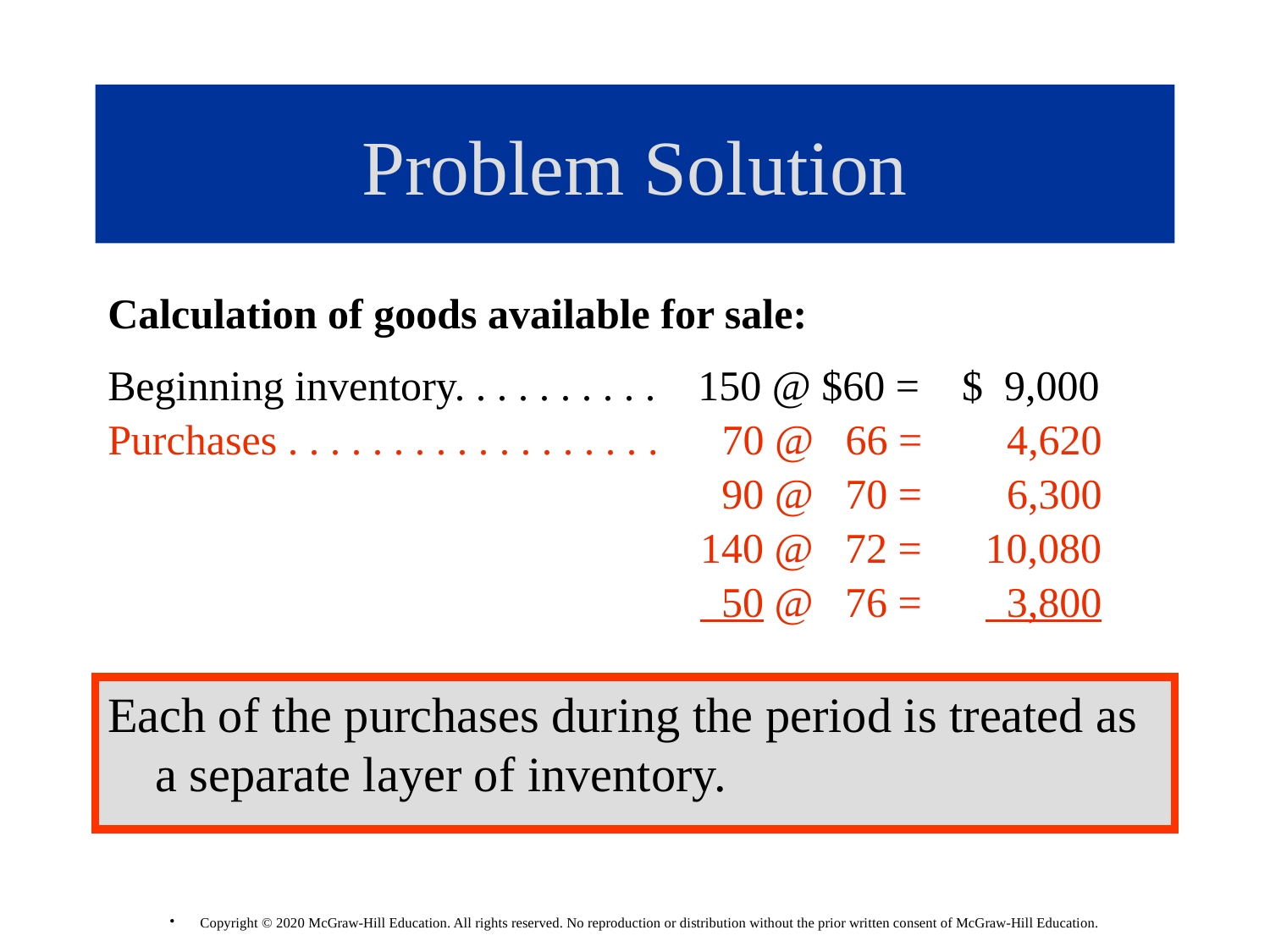

# Problem Solution

Calculation of goods available for sale:

Beginning inventory. . . . . . . . . .    150 @ $60 =    $  9,000
Purchases . . . . . . . . . . . . . . . . . .      70 @   66 =        4,620
                                                          90 @   70 =        6,300
                                                        140 @   72 =      10,080
                                                          50 @   76 =        3,800

Each of the purchases during the period is treated as a separate layer of inventory.